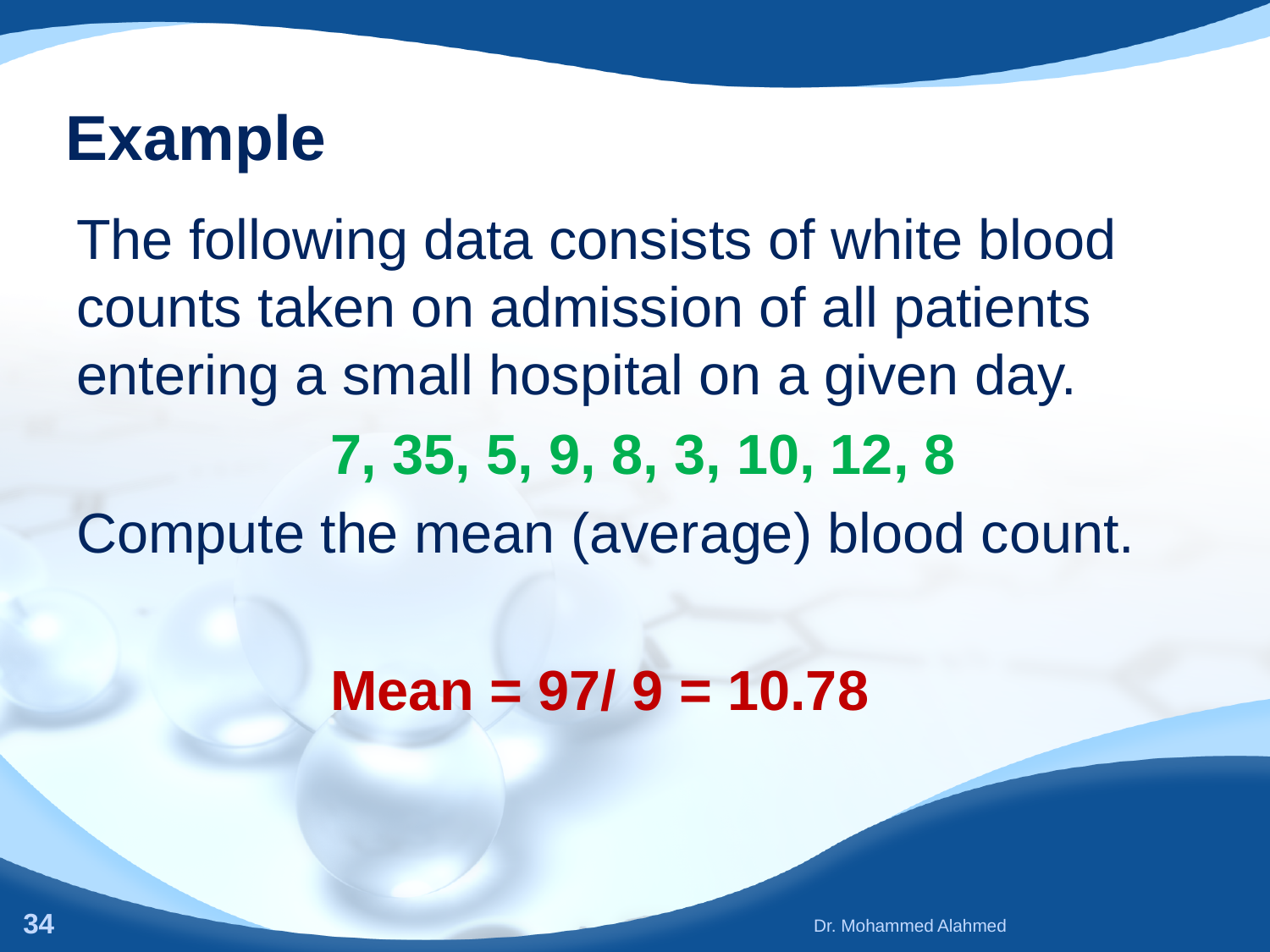

# Example
The following data consists of white blood counts taken on admission of all patients entering a small hospital on a given day.
		7, 35, 5, 9, 8, 3, 10, 12, 8
Compute the mean (average) blood count.

		Mean = 97/ 9 = 10.78

34
Dr. Mohammed Alahmed